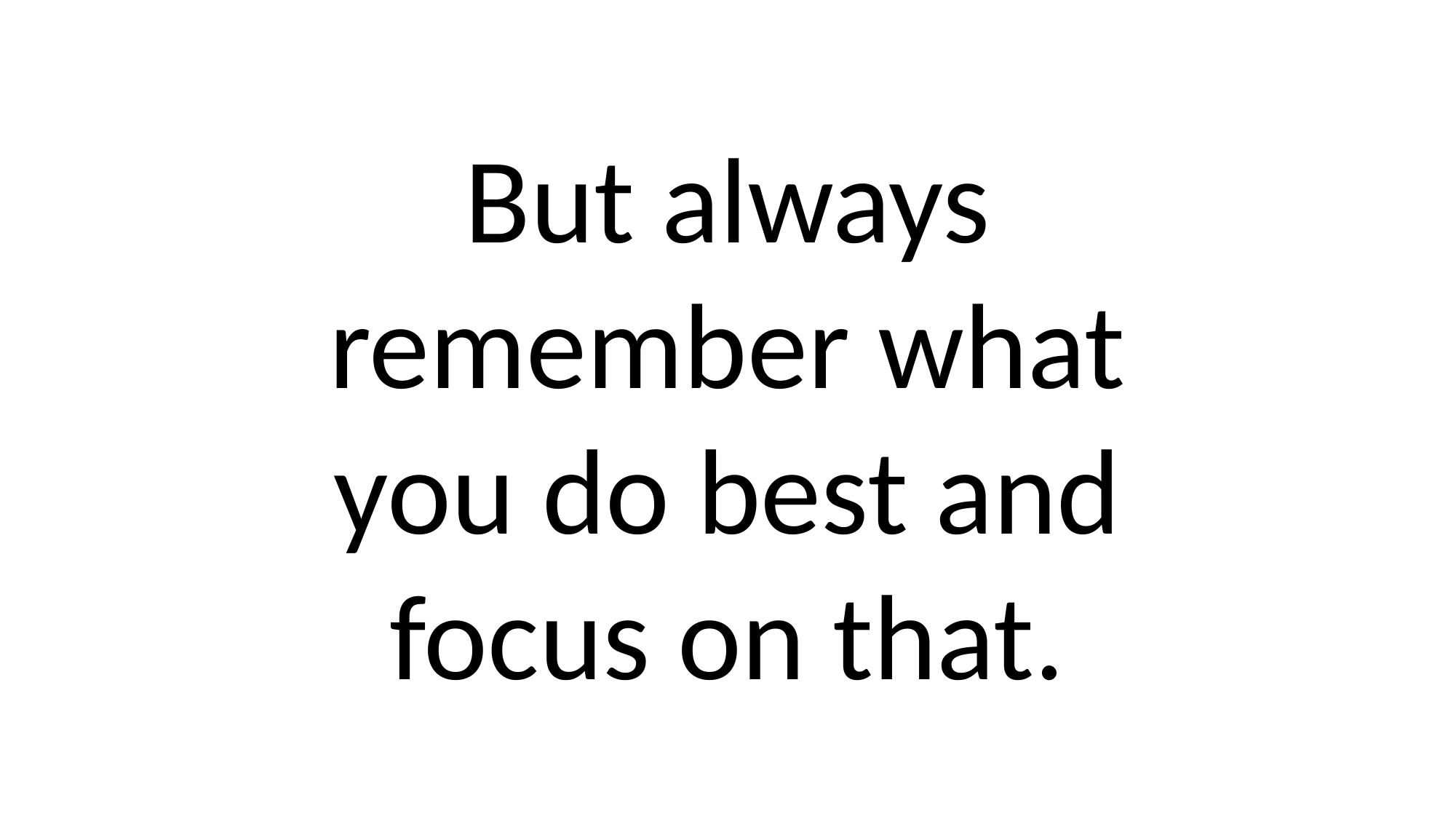

But always remember what you do best and focus on that.